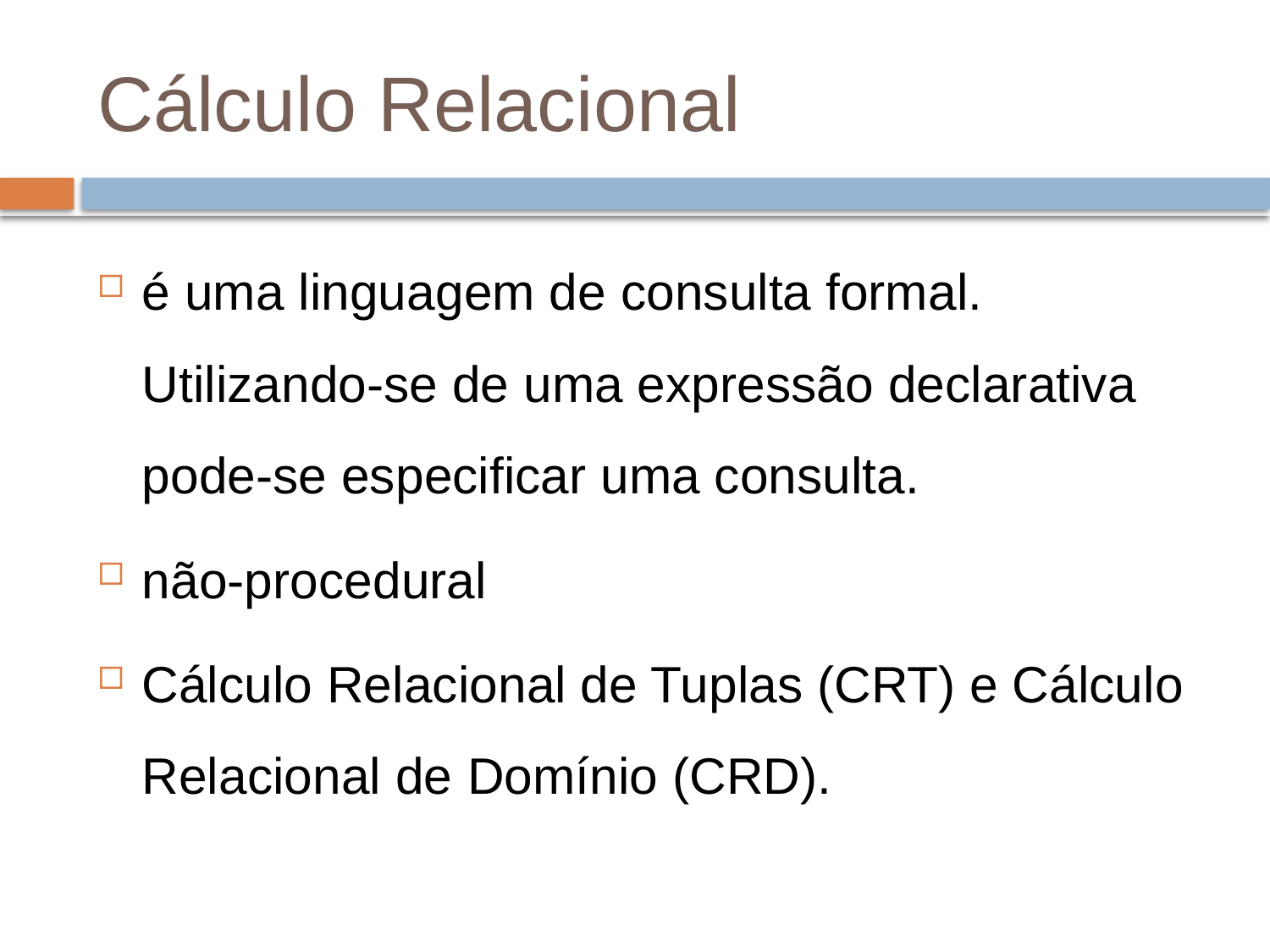

# Cálculo Relacional
é uma linguagem de consulta formal. Utilizando-se de uma expressão declarativa pode-se especificar uma consulta.
não-procedural
Cálculo Relacional de Tuplas (CRT) e Cálculo Relacional de Domínio (CRD).